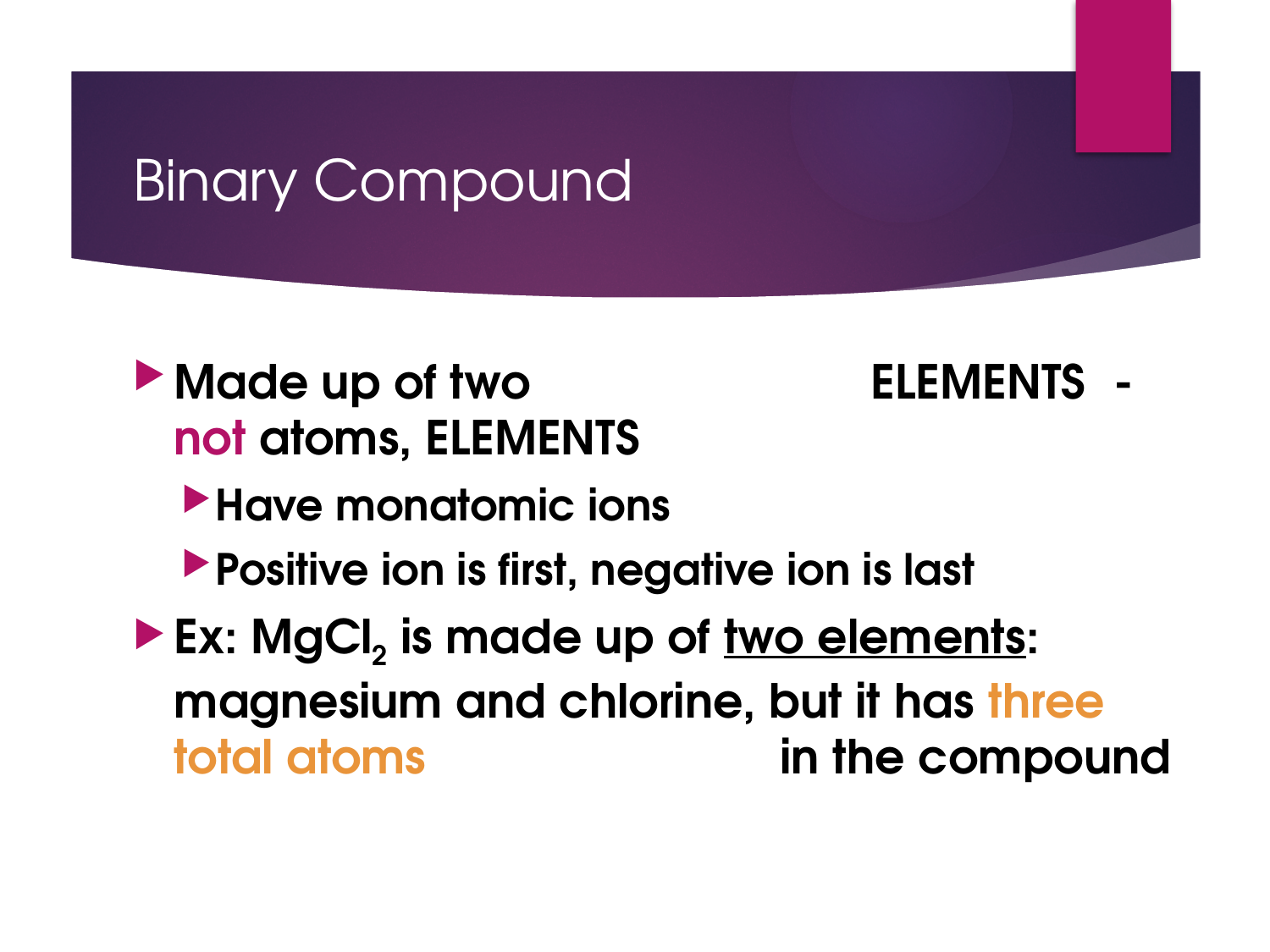

# Binary Compound
Made up of two                          ELEMENTS	- not atoms, ELEMENTS
Have monatomic ions
Positive ion is first, negative ion is last
Ex: MgCl2 is made up of two elements: magnesium and chlorine, but it has three total atoms                           in the compound